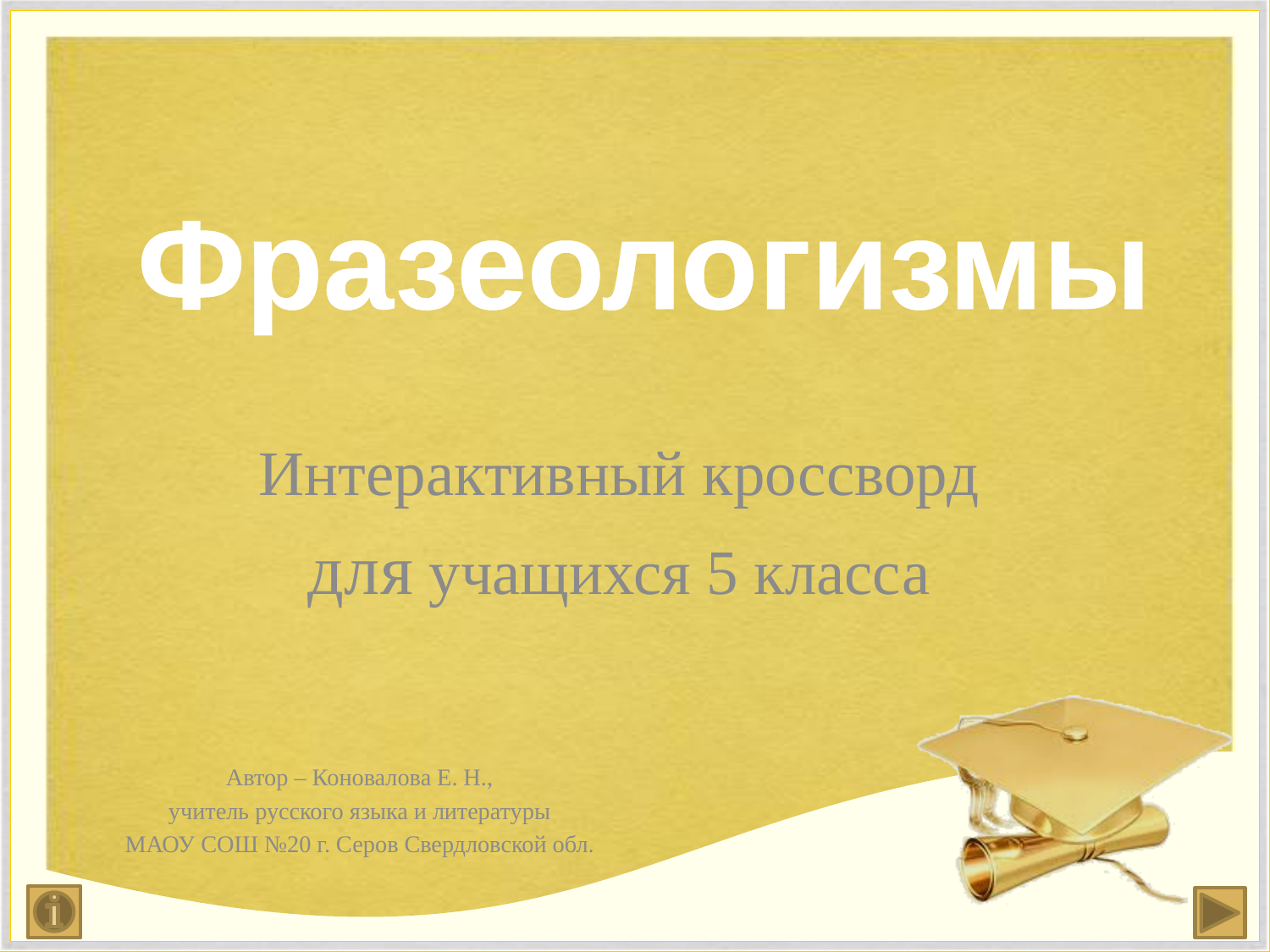

# Фразеологизмы
Интерактивный кроссворд
для учащихся 5 класса

Автор – Коновалова Е. Н.,
учитель русского языка и литературы
МАОУ СОШ №20 г. Серов Свердловской обл.